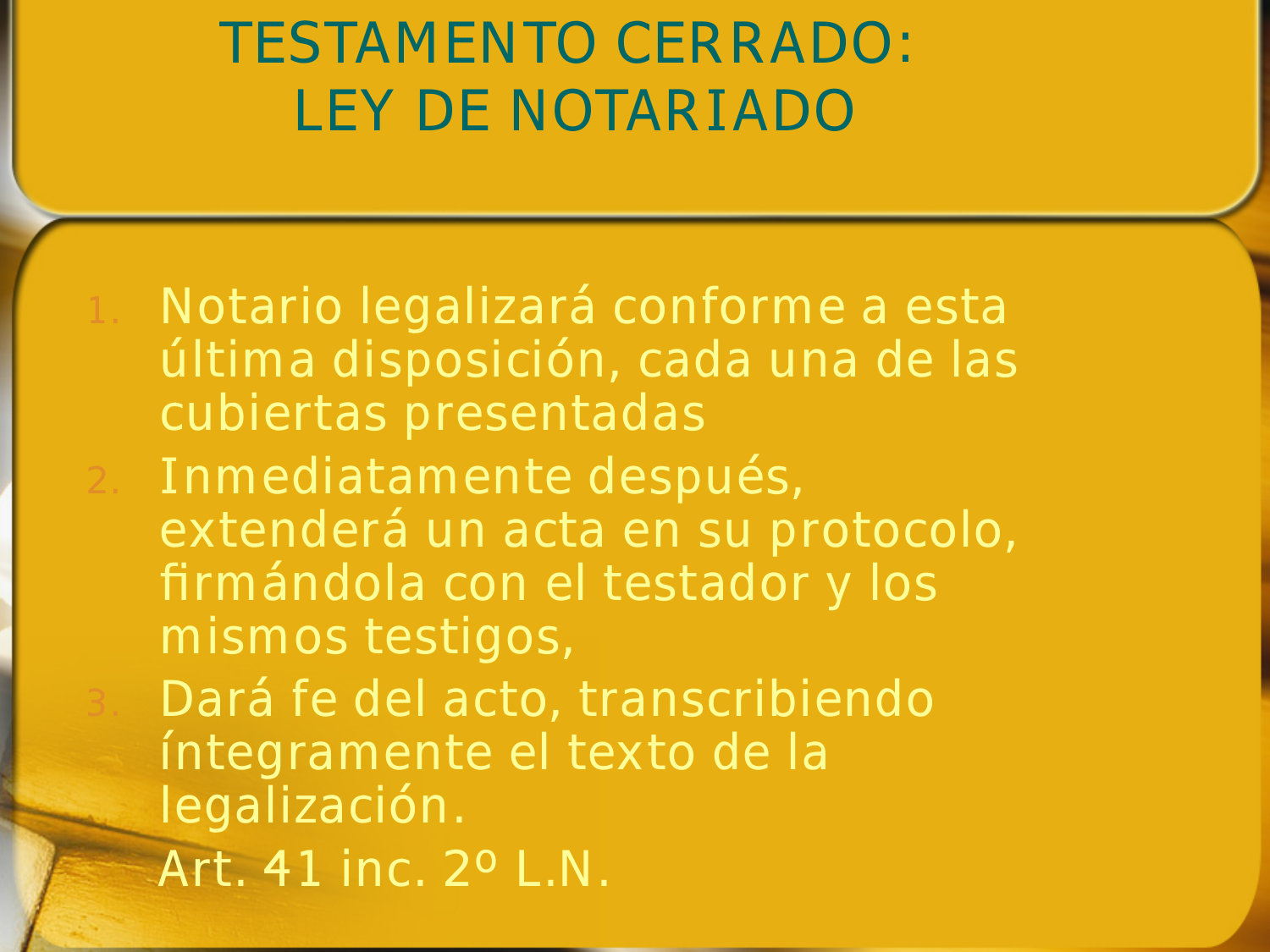

# TESTAMENTO CERRADO: LEY DE NOTARIADO
Notario legalizará conforme a esta última disposición, cada una de las cubiertas presentadas
Inmediatamente después, extenderá un acta en su protocolo, firmándola con el testador y los mismos testigos,
Dará fe del acto, transcribiendo íntegramente el texto de la legalización.
     Art. 41 inc. 2º L.N.